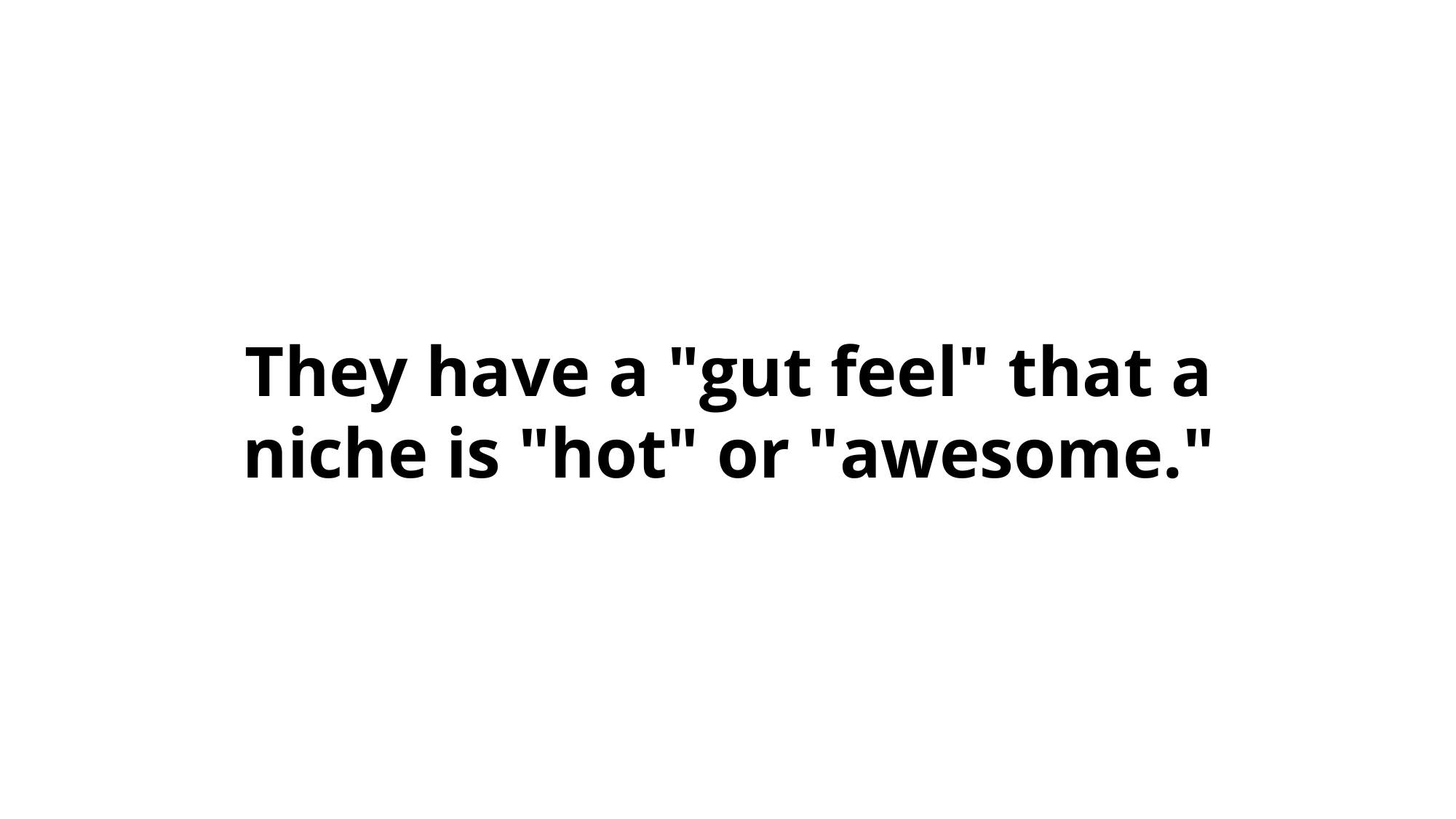

They have a "gut feel" that a niche is "hot" or "awesome."